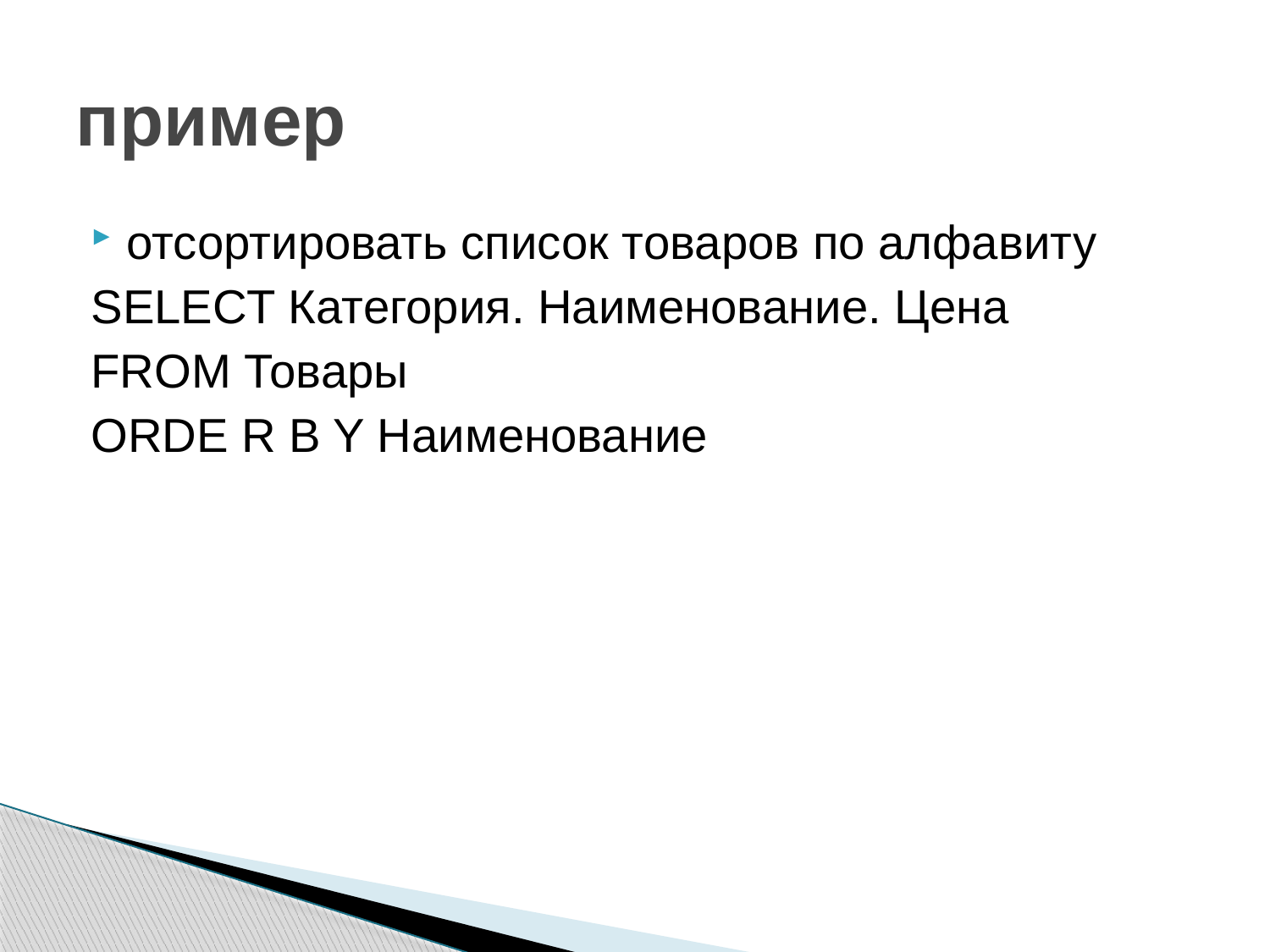

# пример
отсортировать список товаров по алфавиту
SELECT Категория. Наименование. Цена
FROM Товары
ORDE R B Y Наименование